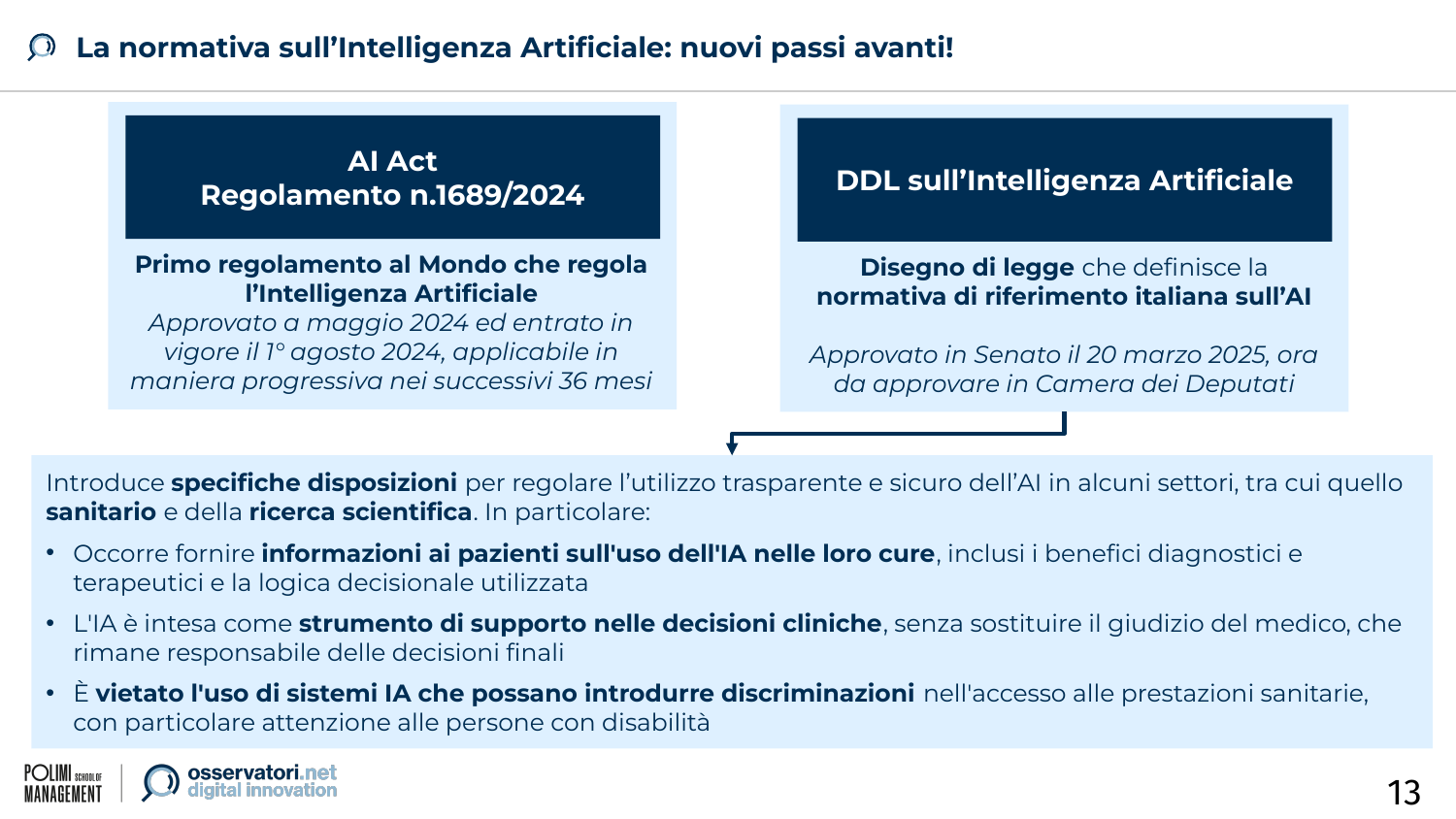

# La normativa sull’Intelligenza Artificiale: nuovi passi avanti!

AI Act
Regolamento n.1689/2024
Primo regolamento al Mondo che regola l’Intelligenza Artificiale
Approvato a maggio 2024 ed entrato in vigore il 1° agosto 2024, applicabile in maniera progressiva nei successivi 36 mesi

DDL sull’Intelligenza Artificiale
Disegno di legge che definisce la normativa di riferimento italiana sull’AI

Approvato in Senato il 20 marzo 2025, ora da approvare in Camera dei Deputati
Introduce specifiche disposizioni per regolare l’utilizzo trasparente e sicuro dell’AI in alcuni settori, tra cui quello sanitario e della ricerca scientifica. In particolare:

Occorre fornire informazioni ai pazienti sull'uso dell'IA nelle loro cure, inclusi i benefici diagnostici e terapeutici e la logica decisionale utilizzata

L'IA è intesa come strumento di supporto nelle decisioni cliniche, senza sostituire il giudizio del medico, che rimane responsabile delle decisioni finali

È vietato l'uso di sistemi IA che possano introdurre discriminazioni nell'accesso alle prestazioni sanitarie, con particolare attenzione alle persone con disabilità
13